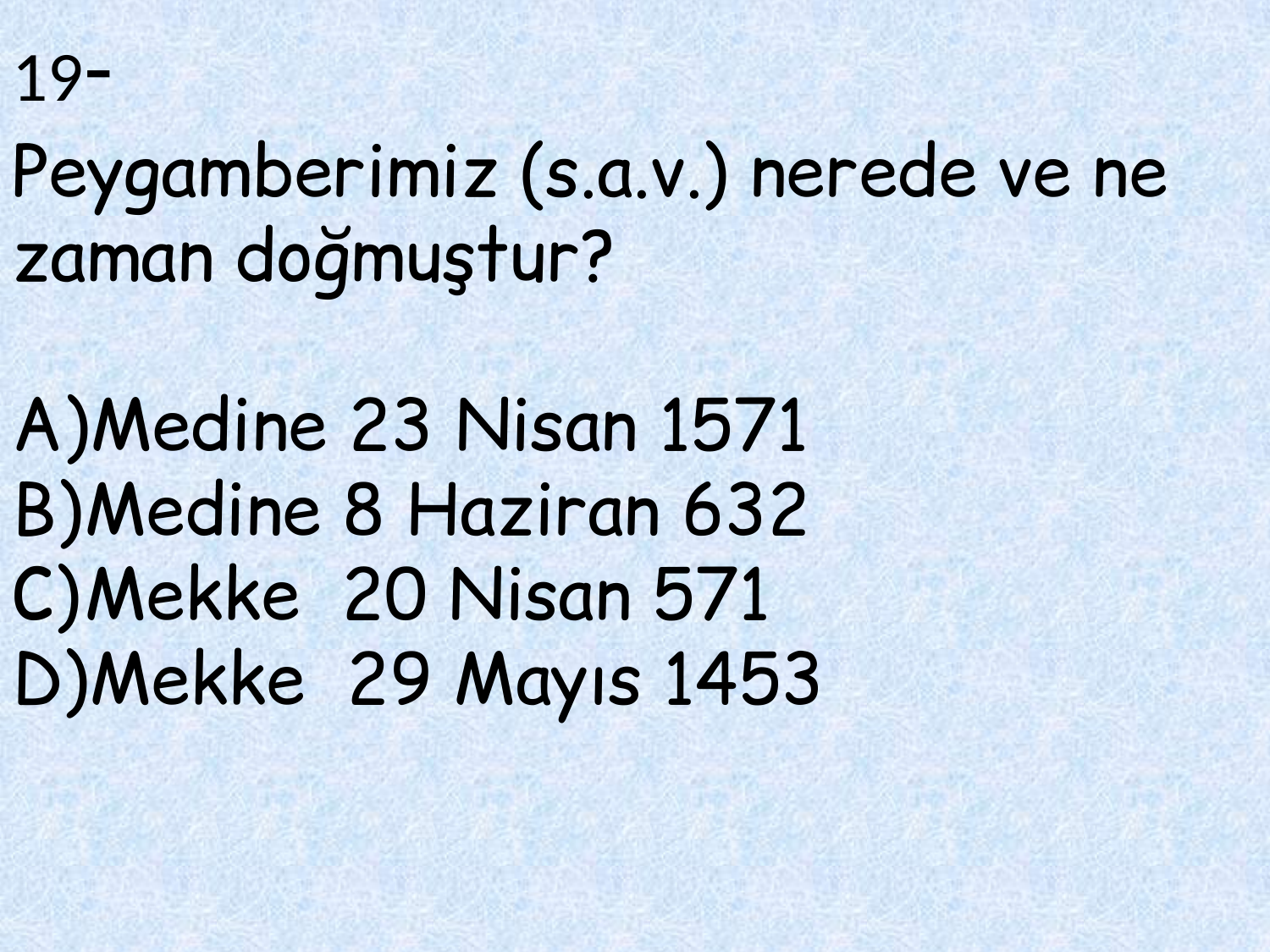

19-
Peygamberimiz (s.a.v.) nerede ve ne zaman doğmuştur?

Medine 23 Nisan 1571
Medine 8 Haziran 632
Mekke  20 Nisan 571
Mekke  29 Mayıs 1453